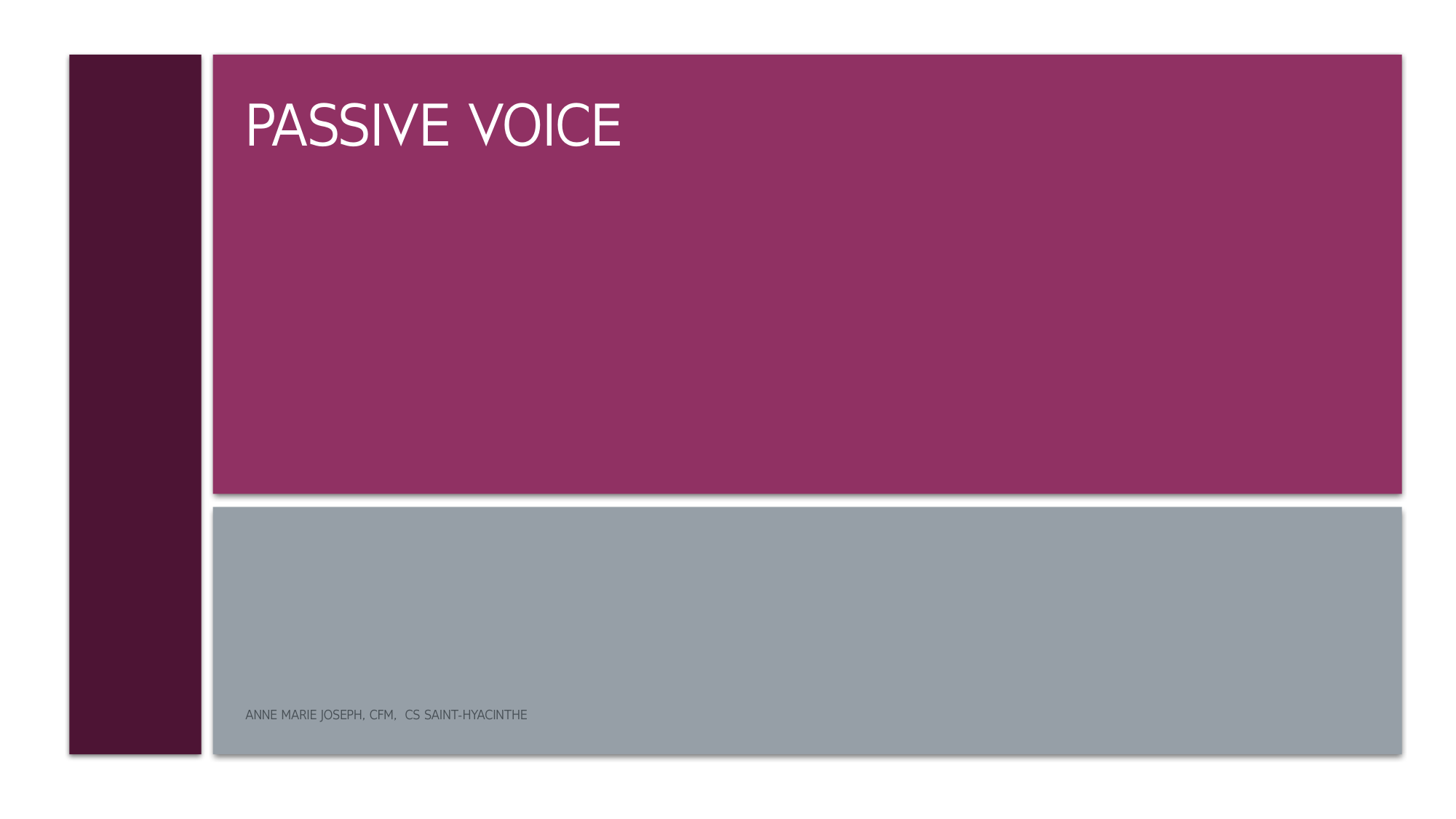

# Passive Voice

Anne Marie joseph, CFM,  Cs saint-hyacinthe